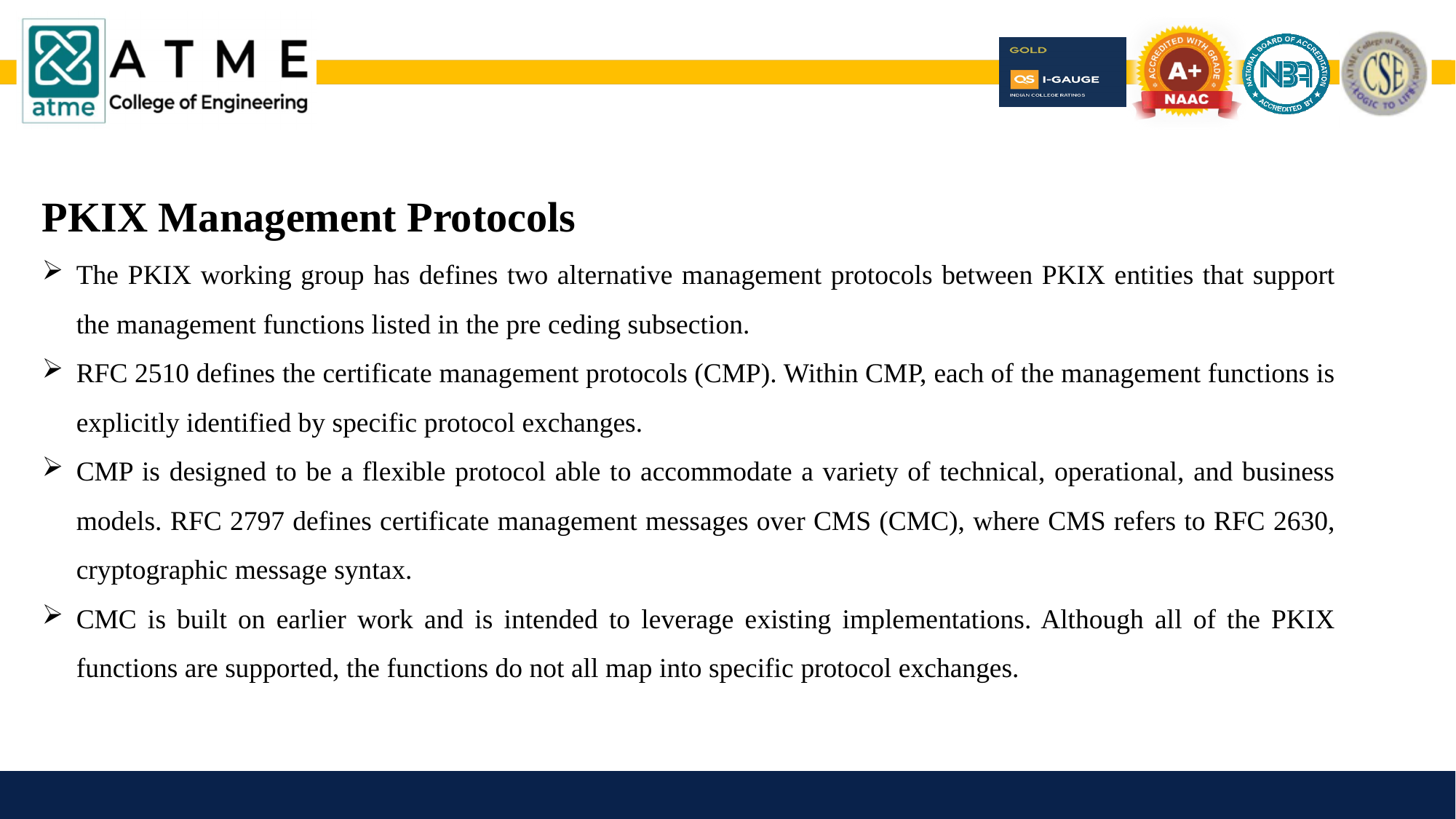

PKIX Management Protocols
The PKIX working group has defines two alternative management protocols between PKIX entities that support the management functions listed in the pre ceding subsection.
RFC 2510 defines the certificate management protocols (CMP). Within CMP, each of the management functions is explicitly identified by specific protocol exchanges.
CMP is designed to be a flexible protocol able to accommodate a variety of technical, operational, and business models. RFC 2797 defines certificate management messages over CMS (CMC), where CMS refers to RFC 2630, cryptographic message syntax.
CMC is built on earlier work and is intended to leverage existing implementations. Although all of the PKIX functions are supported, the functions do not all map into specific protocol exchanges.